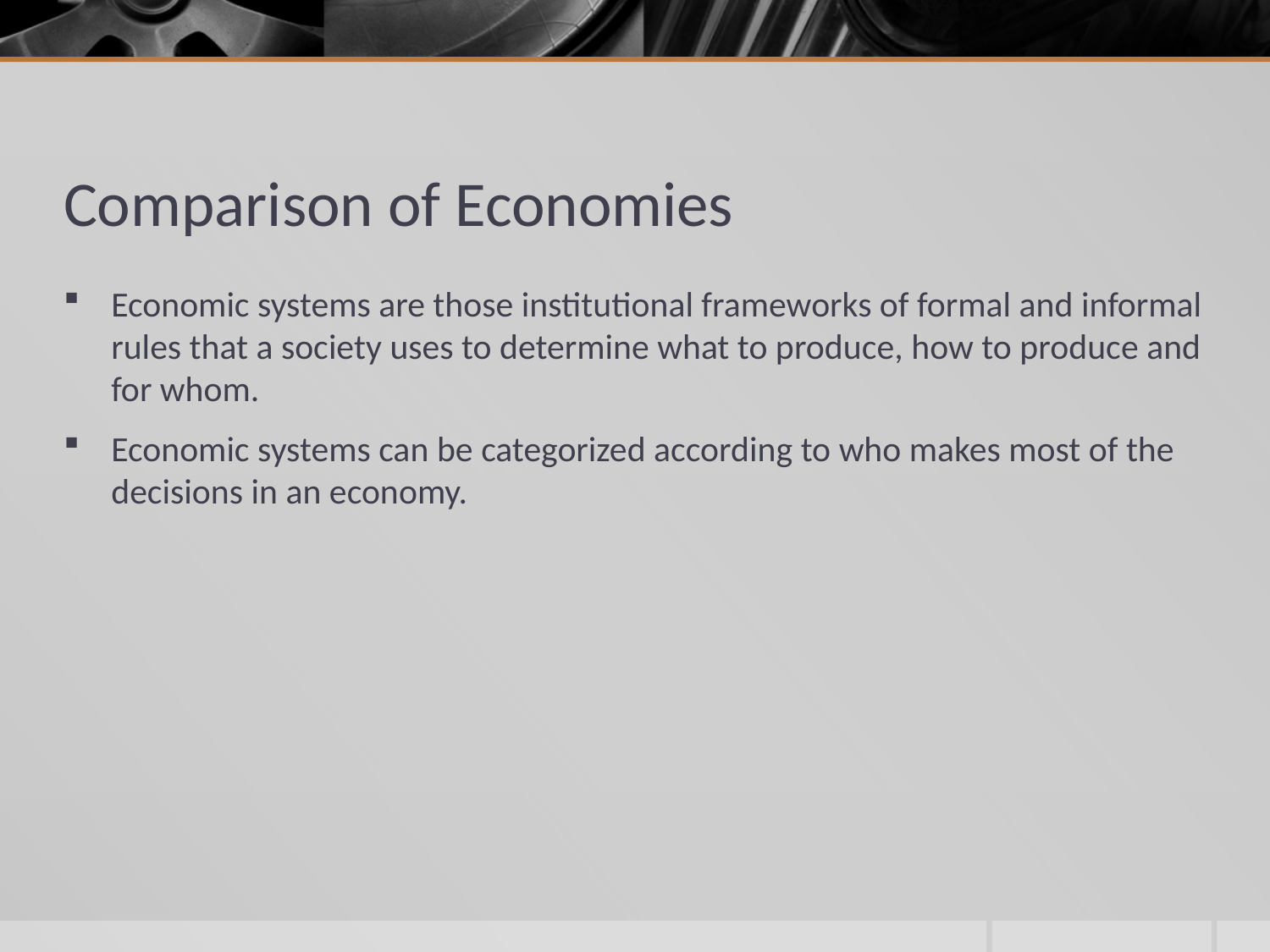

# Comparison of Economies
Economic systems are those institutional frameworks of formal and informal rules that a society uses to determine what to produce, how to produce and for whom.
Economic systems can be categorized according to who makes most of the decisions in an economy.